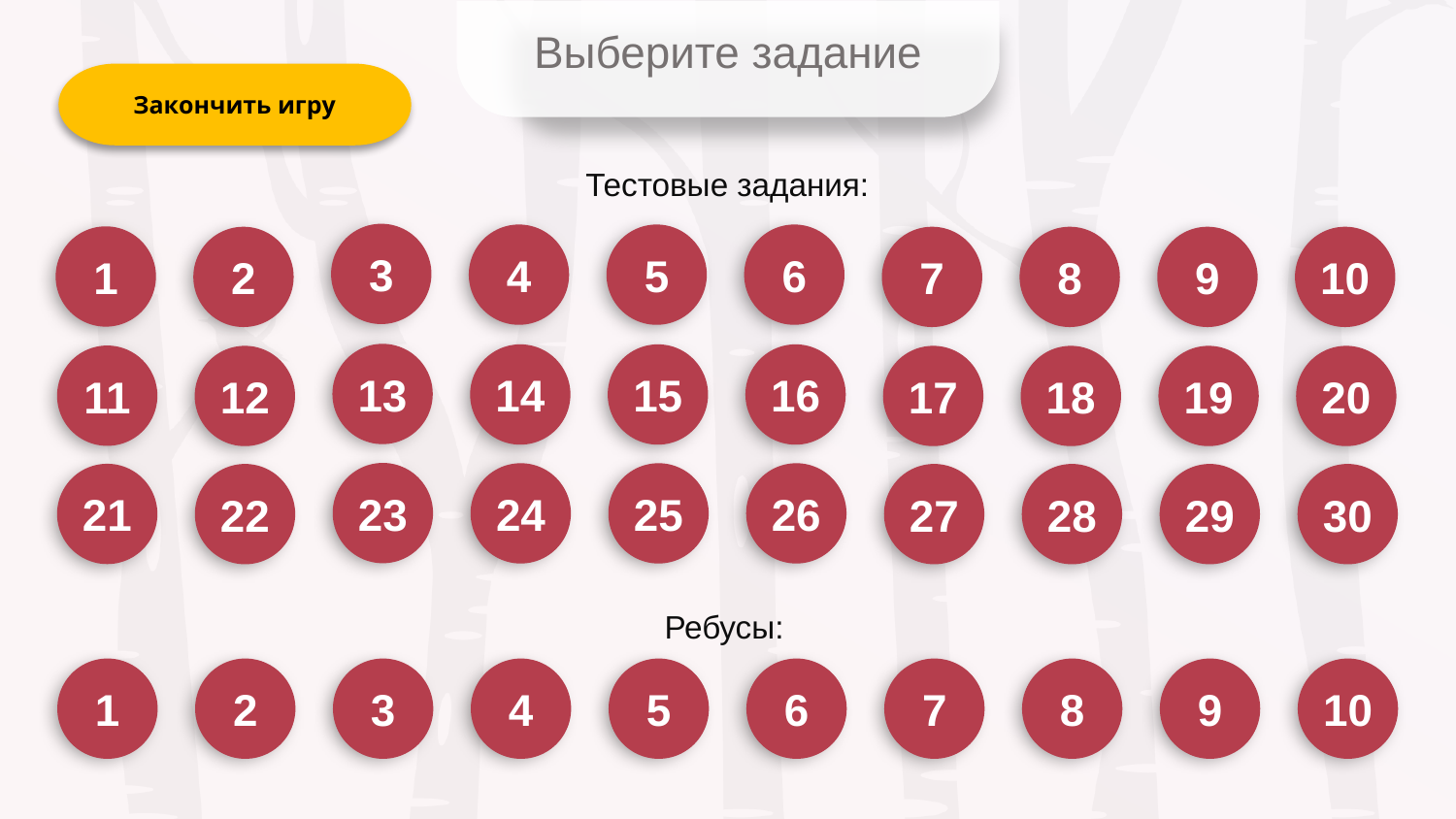

Выберите задание
Закончить игру
Тестовые задания:
3
4
5
6
1
2
7
8
9
10
13
14
15
16
11
12
17
18
19
20
23
24
25
26
21
22
27
28
29
30
Ребусы:
1
2
4
5
6
7
8
9
10
3